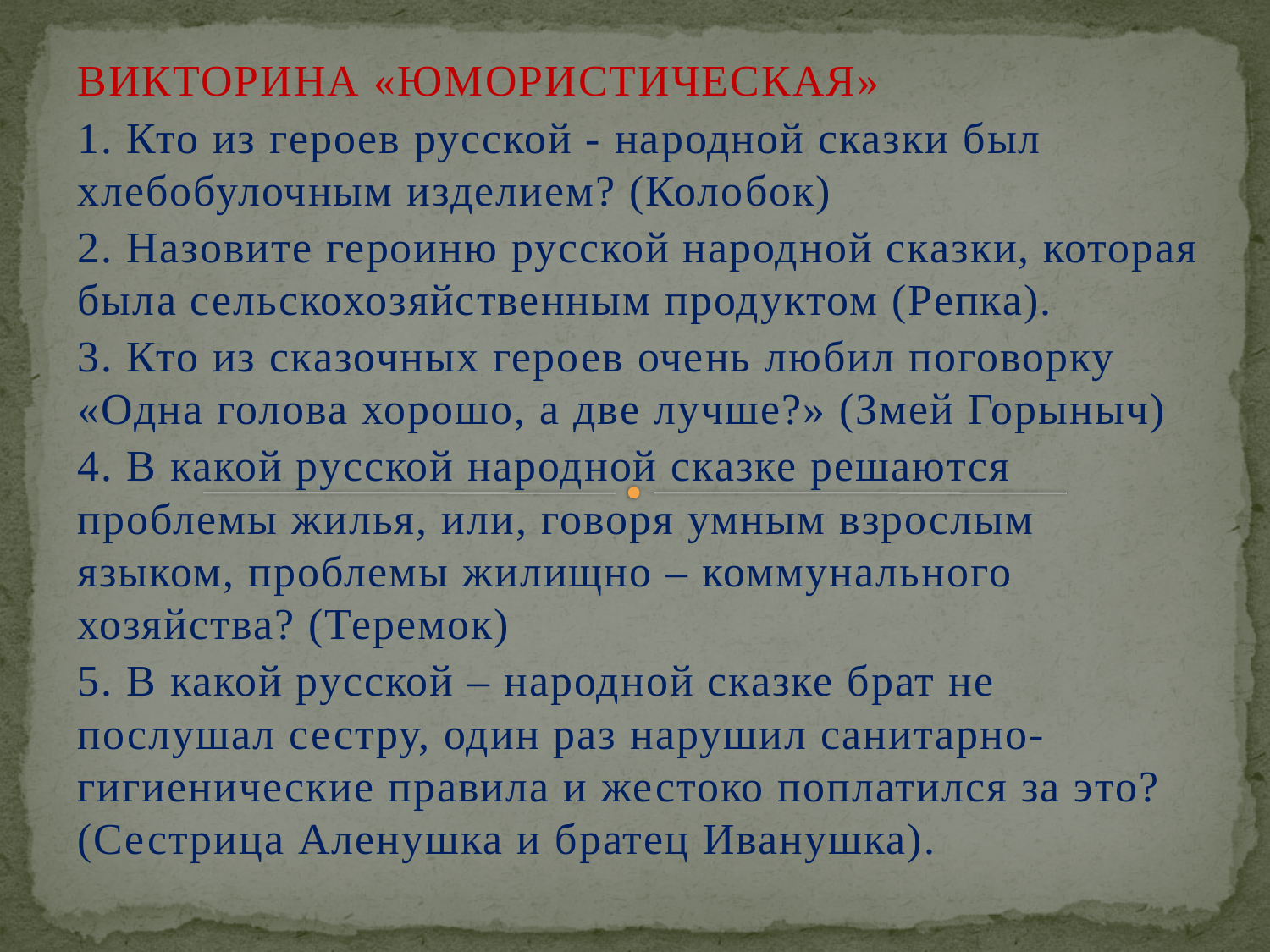

ВИКТОРИНА «ЮМОРИСТИЧЕСКАЯ»
1. Кто из героев русской - народной сказки был хлебобулочным изделием? (Колобок)
2. Назовите героиню русской народной сказки, которая была сельскохозяйственным продуктом (Репка).
3. Кто из сказочных героев очень любил поговорку «Одна голова хорошо, а две лучше?» (Змей Горыныч)
4. В какой русской народной сказке решаются проблемы жилья, или, говоря умным взрослым языком, проблемы жилищно – коммунального хозяйства? (Теремок)
5. В какой русской – народной сказке брат не послушал сестру, один раз нарушил санитарно-гигиенические правила и жестоко поплатился за это? (Сестрица Аленушка и братец Иванушка).